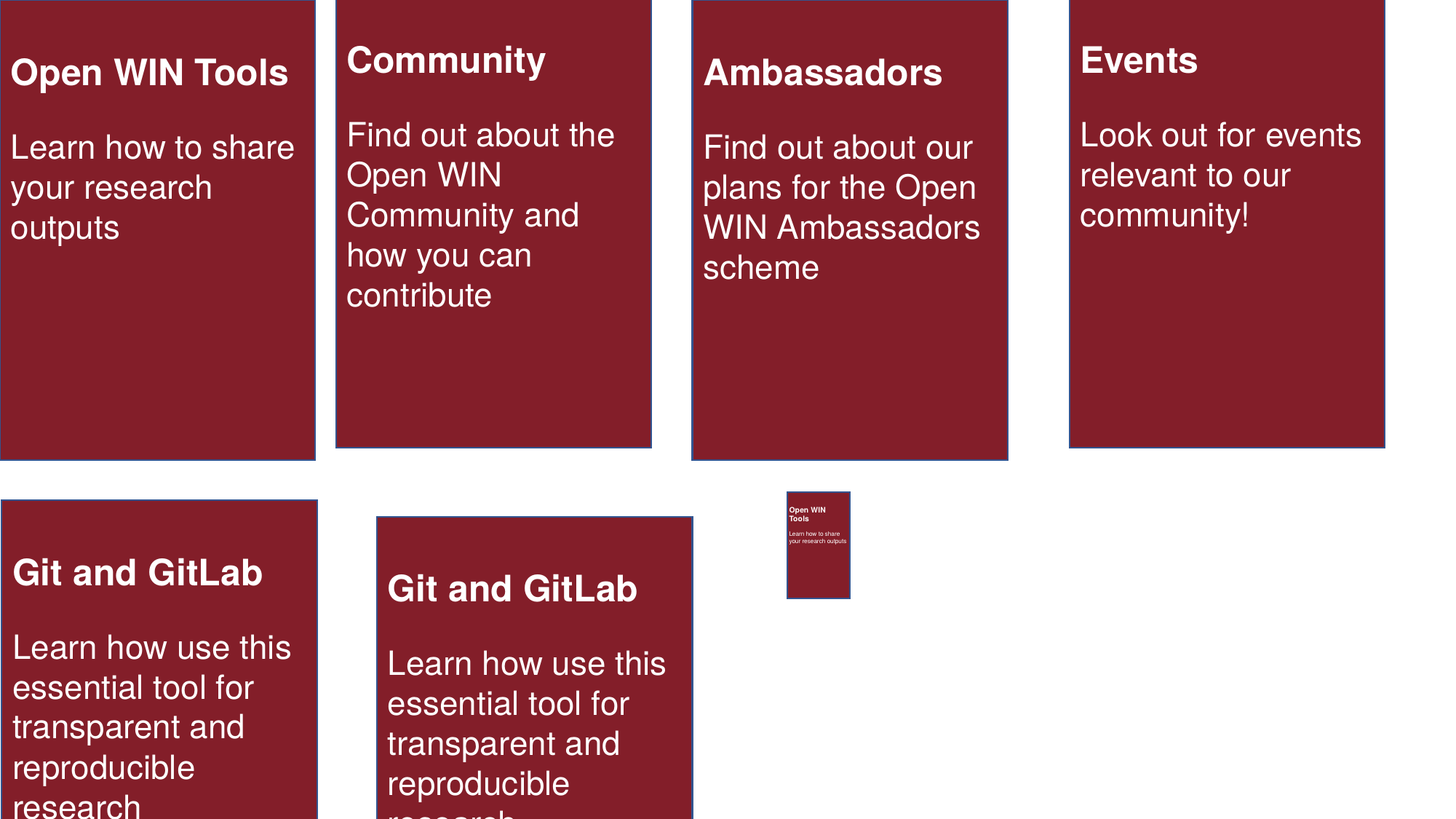

Open WIN Tools

Learn how to share your research outputs

Ambassadors

Find out about our plans for the Open WIN Ambassadors scheme

Community

Find out about the Open WIN Community and how you can contribute

Events

Look out for events relevant to our community!

Open WIN Tools

Learn how to share your research outputs

Git and GitLab

Learn how use this essential tool for transparent and reproducible research

Git and GitLab

Learn how use this essential tool for transparent and reproducible research